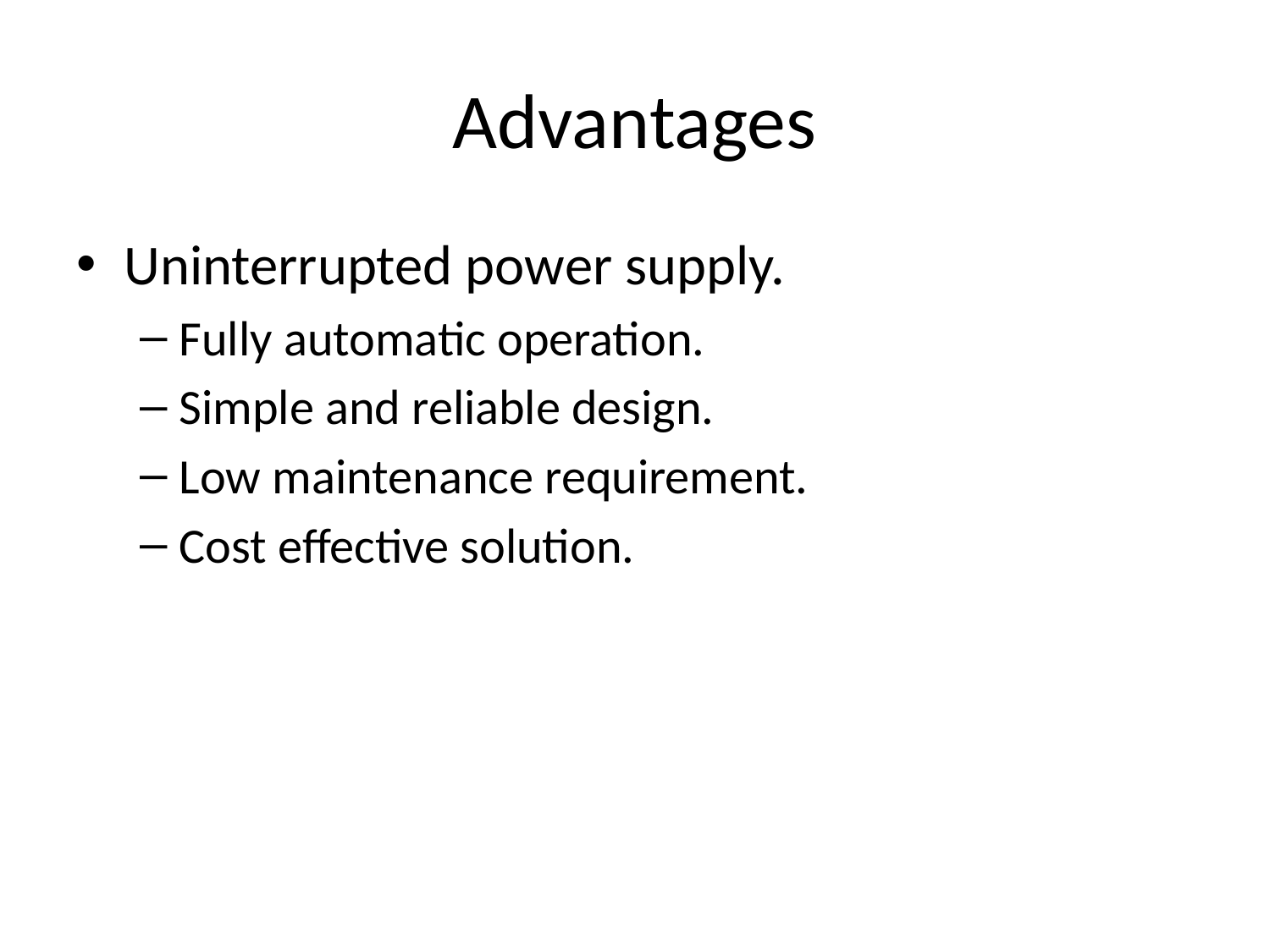

# Advantages
Uninterrupted power supply.
Fully automatic operation.
Simple and reliable design.
Low maintenance requirement.
Cost effective solution.